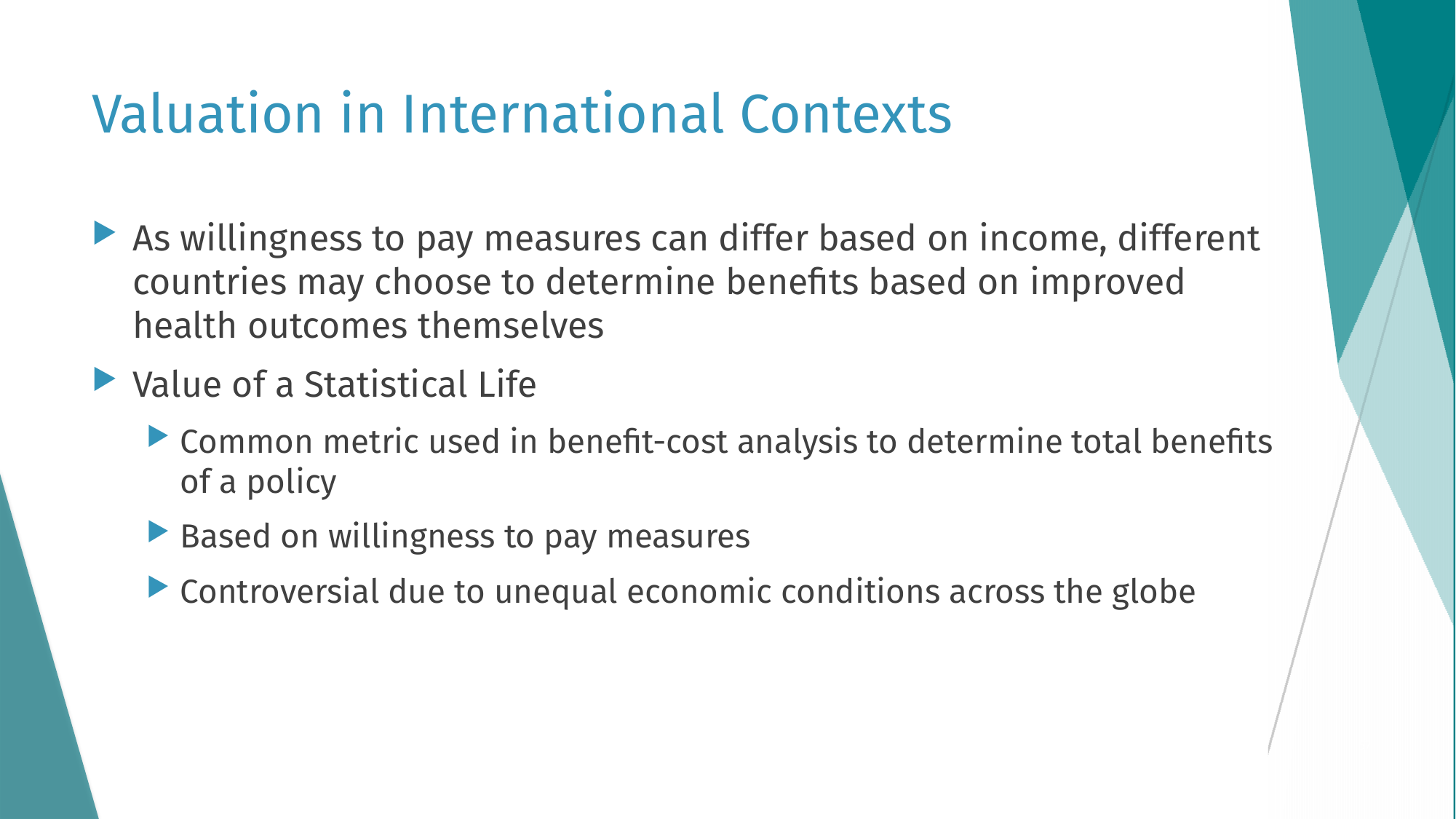

# Valuation in International Contexts
As willingness to pay measures can differ based on income, different countries may choose to determine benefits based on improved health outcomes themselves
Value of a Statistical Life
Common metric used in benefit-cost analysis to determine total benefits of a policy
Based on willingness to pay measures
Controversial due to unequal economic conditions across the globe
57